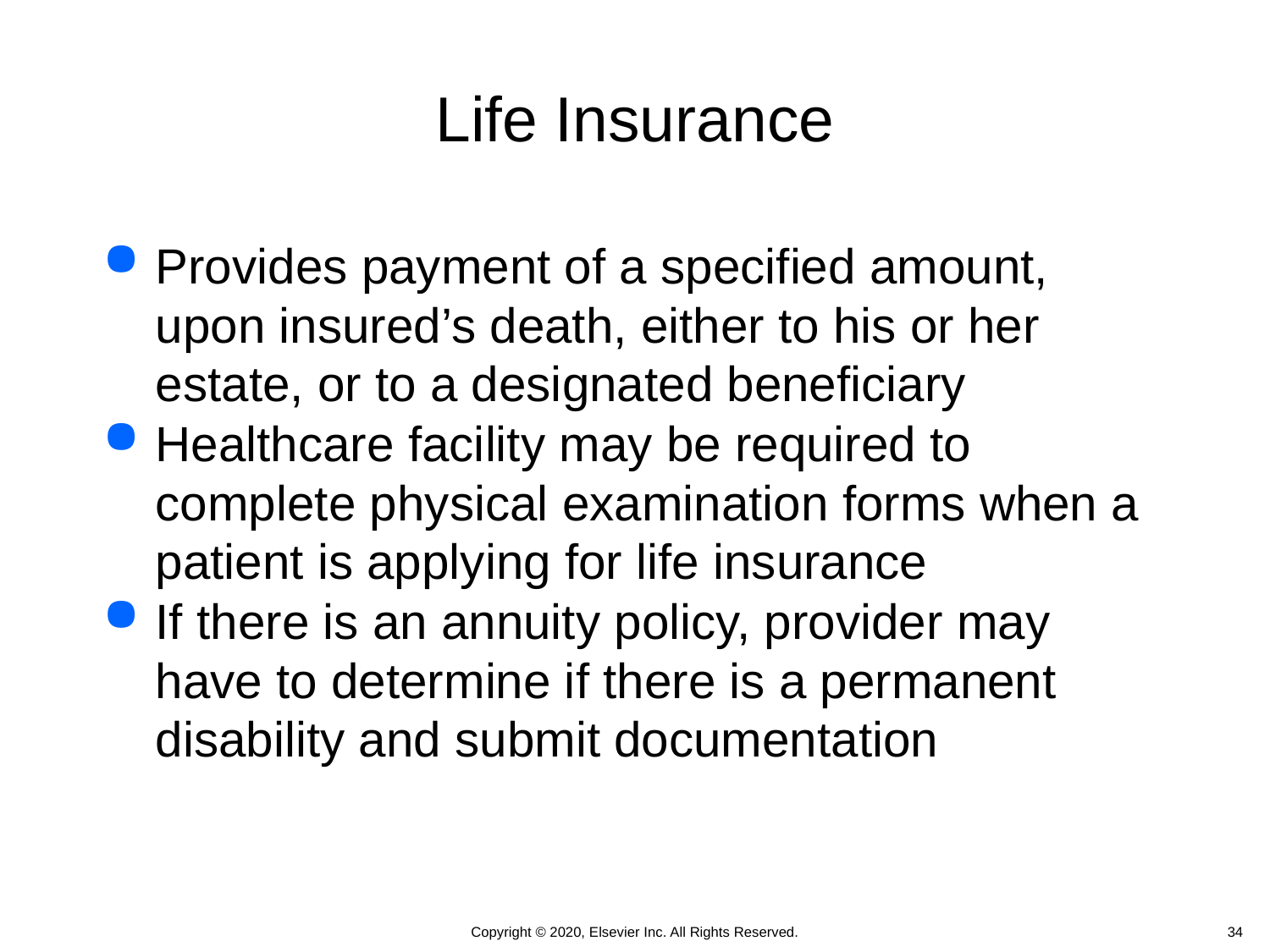

# Life Insurance
Provides payment of a specified amount, upon insured’s death, either to his or her estate, or to a designated beneficiary
Healthcare facility may be required to complete physical examination forms when a patient is applying for life insurance
If there is an annuity policy, provider may have to determine if there is a permanent disability and submit documentation
 34